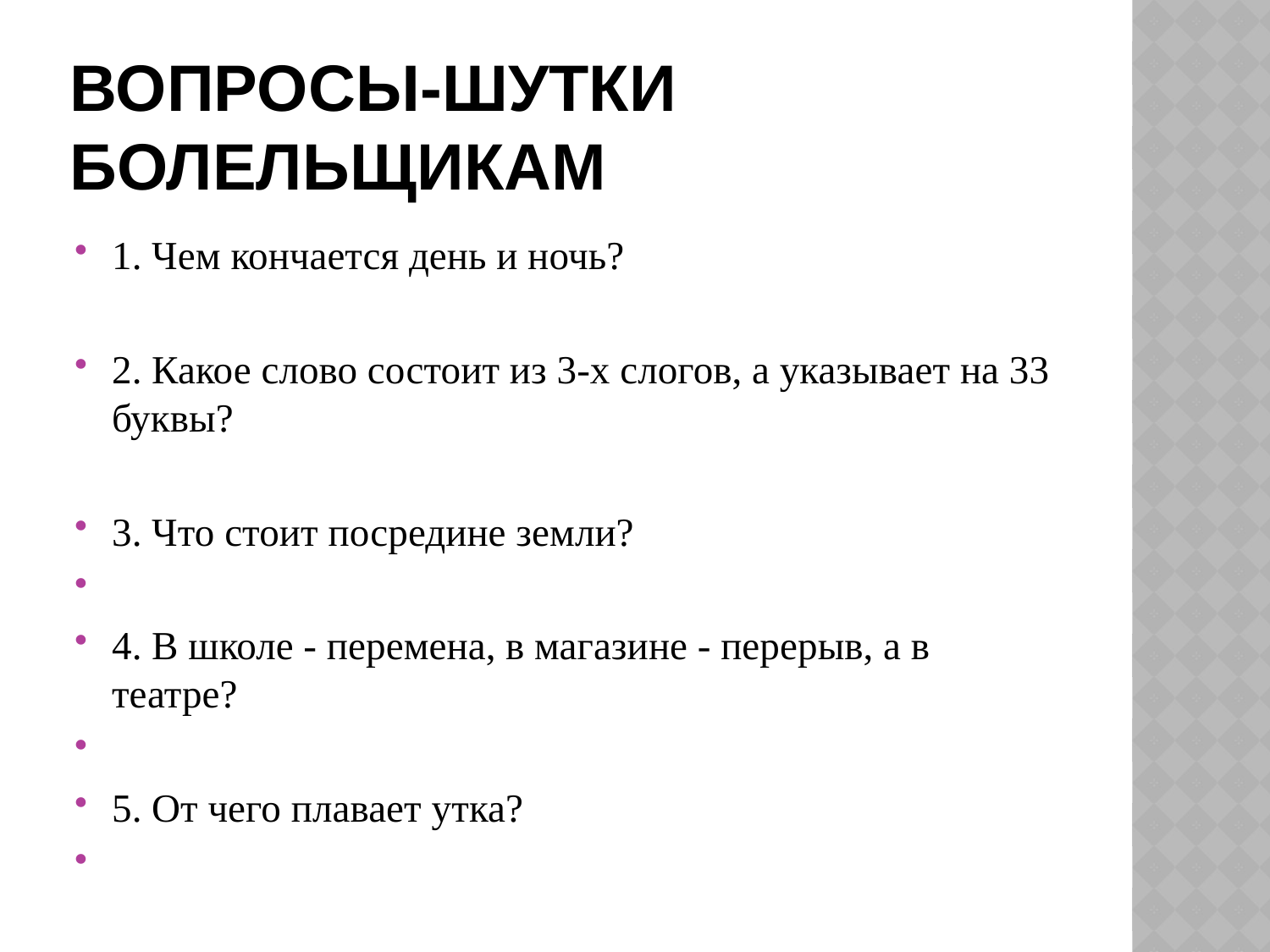

# Вопросы-шутки болельщикам
1. Чем кончается день и ночь?

2. Какое слово состоит из 3-х слогов, а указывает на 33 буквы?

3. Что стоит посредине земли?

4. В школе - перемена, в магазине - перерыв, а в театре?

5. От чего плавает утка?